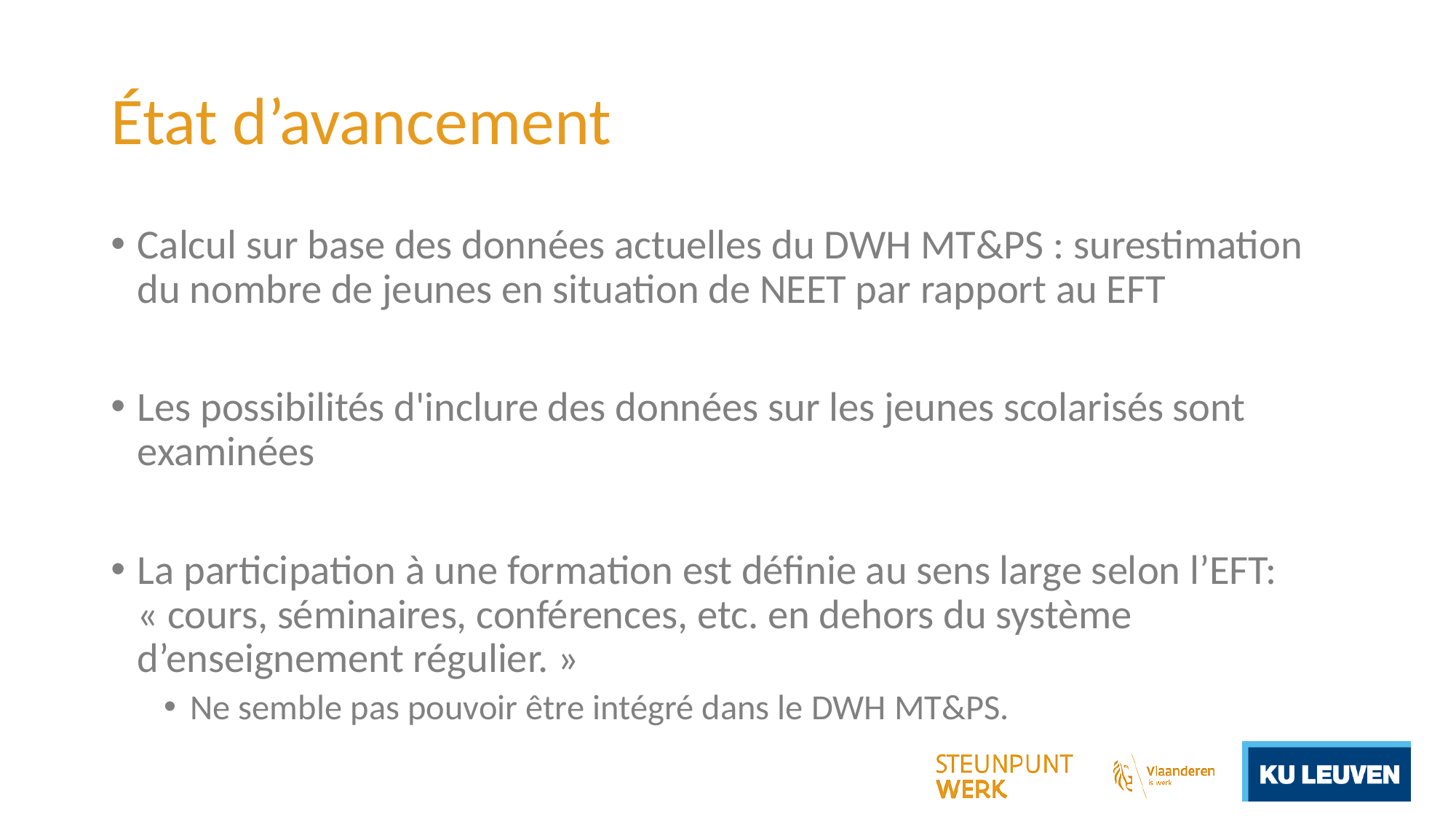

# État d’avancement
Calcul sur base des données actuelles du DWH MT&PS : surestimation du nombre de jeunes en situation de NEET par rapport au EFT

Les possibilités d'inclure des données sur les jeunes scolarisés sont examinées

La participation à une formation est définie au sens large selon l’EFT: « cours, séminaires, conférences, etc. en dehors du système d’enseignement régulier. »
Ne semble pas pouvoir être intégré dans le DWH MT&PS.